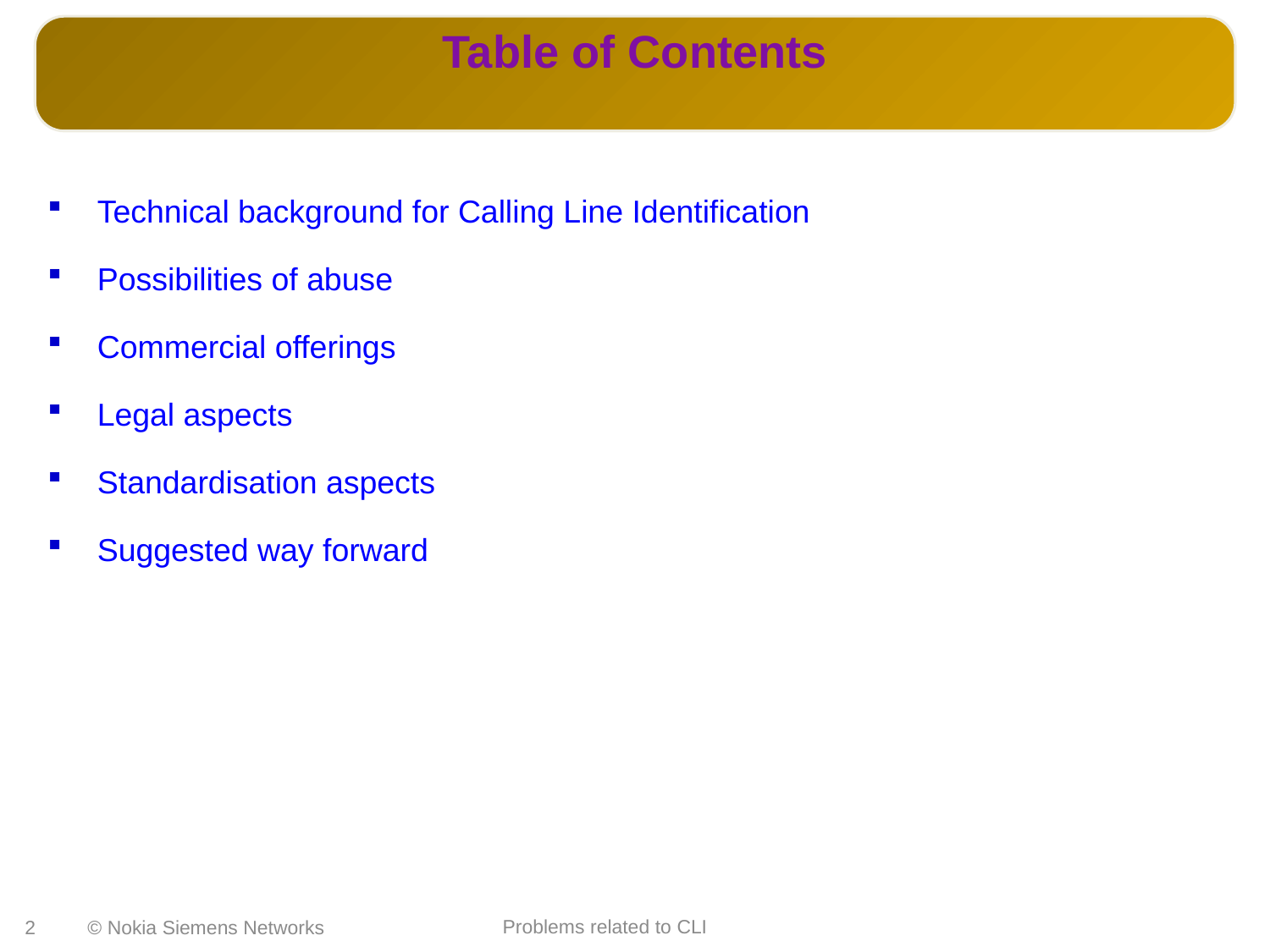

Table of Contents
Technical background for Calling Line Identification
Possibilities of abuse
Commercial offerings
Legal aspects
Standardisation aspects
Suggested way forward